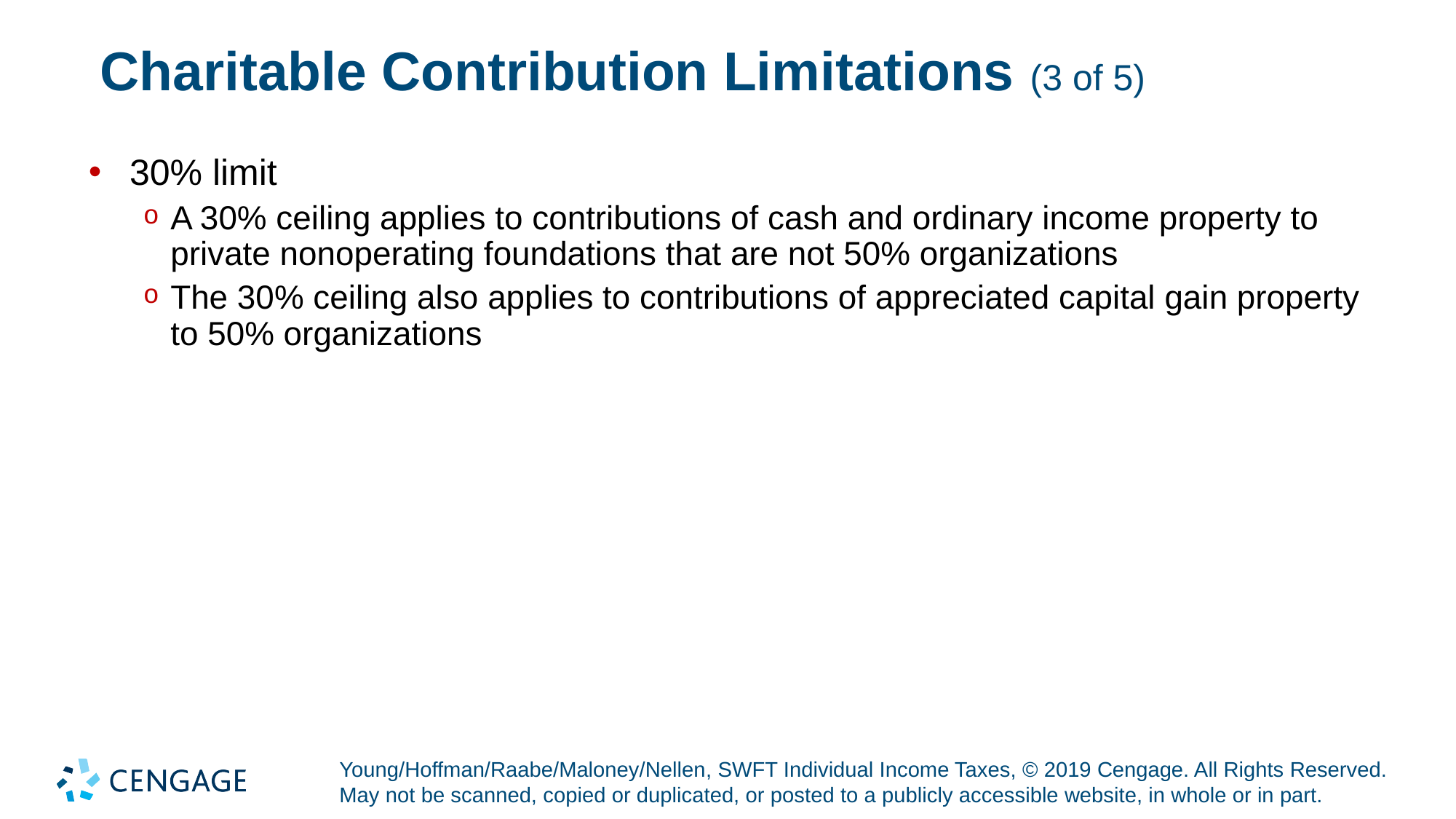

# Charitable Contribution Limitations (3 of 5)
30% limit
A 30% ceiling applies to contributions of cash and ordinary income property to private nonoperating foundations that are not 50% organizations
The 30% ceiling also applies to contributions of appreciated capital gain property to 50% organizations